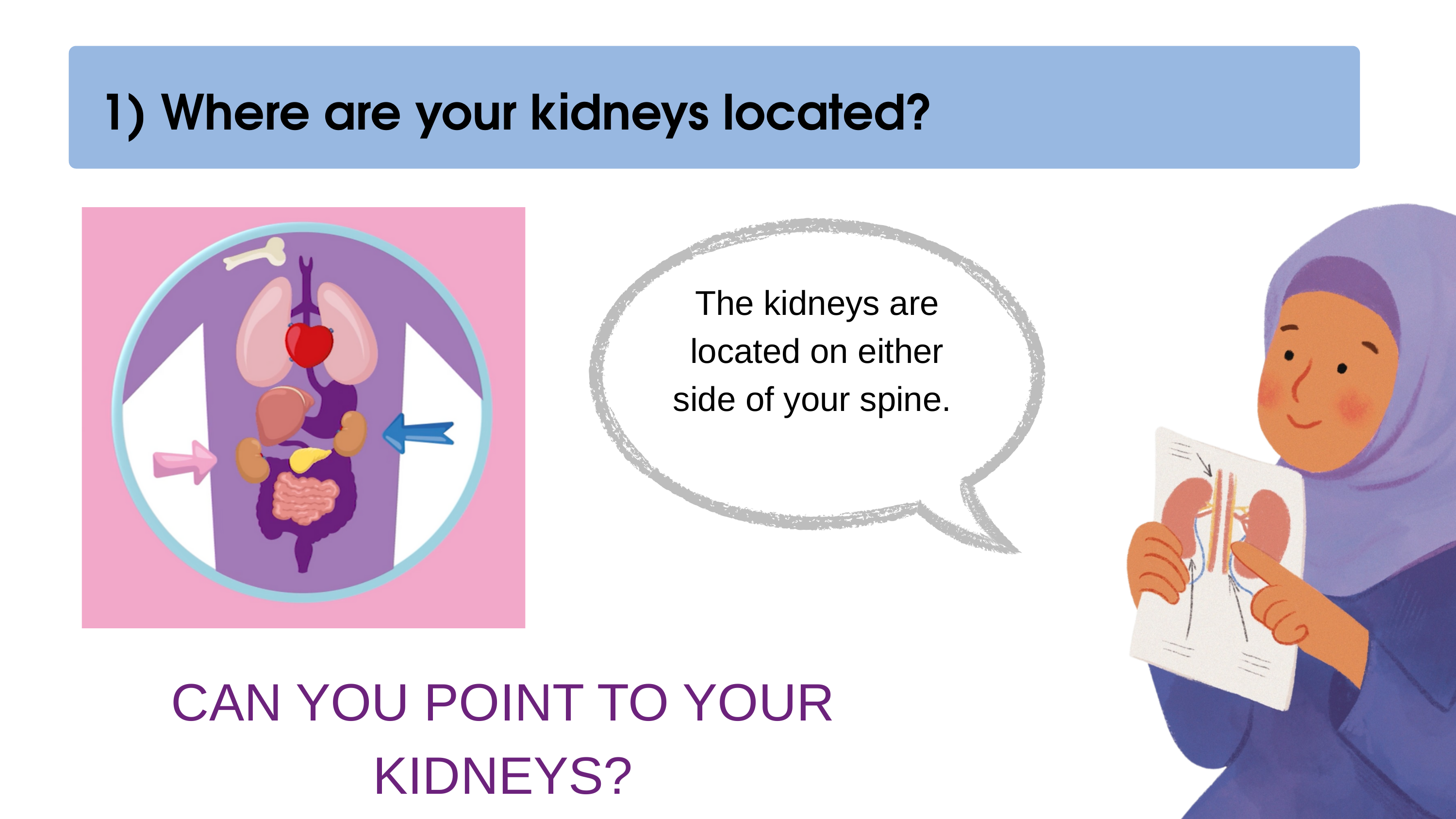

1) Where are your kidneys located?

The kidneys are located on either side of your spine.
CAN YOU POINT TO YOUR KIDNEYS?